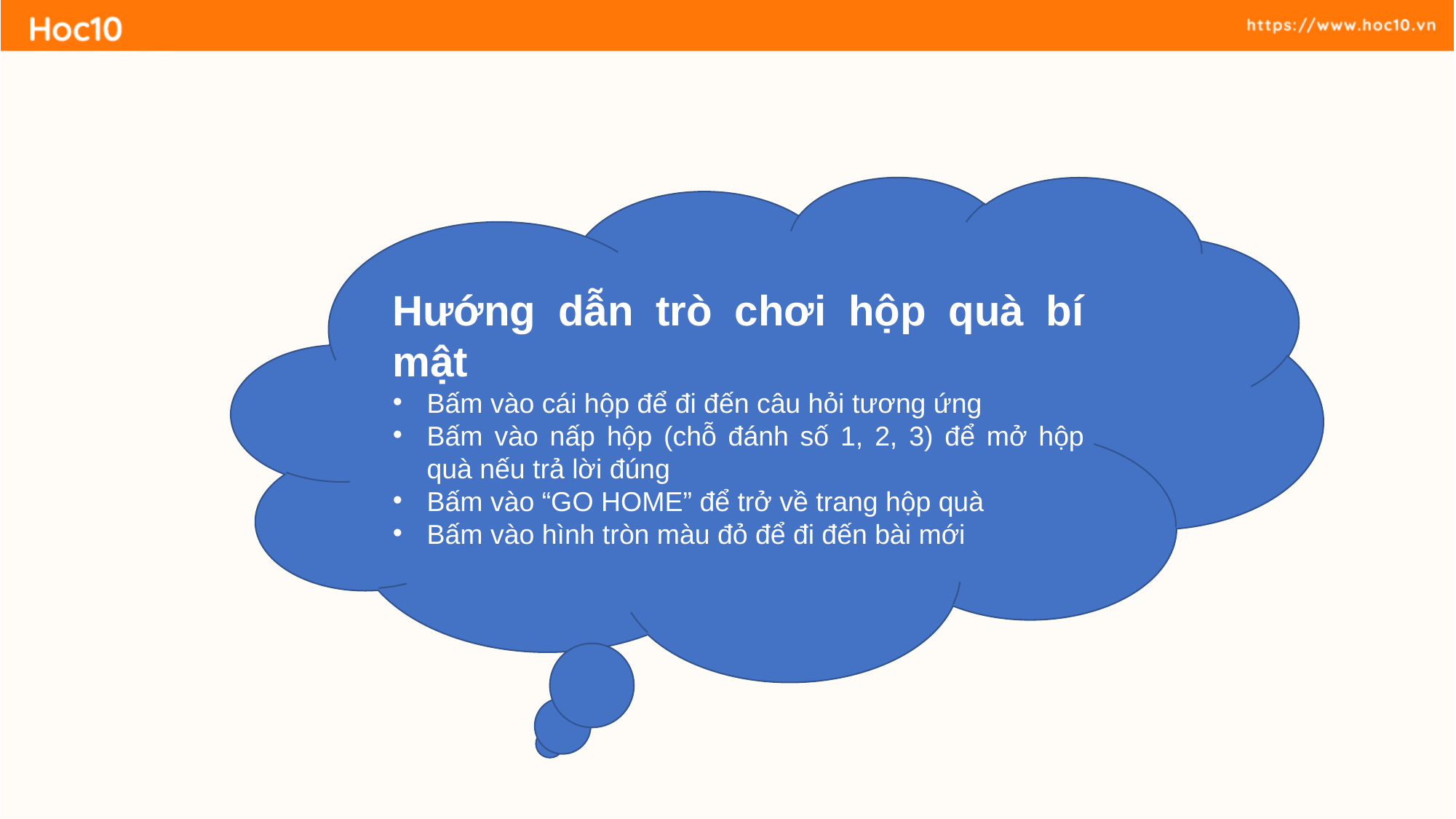

Hướng dẫn trò chơi hộp quà bí mật
Bấm vào cái hộp để đi đến câu hỏi tương ứng
Bấm vào nấp hộp (chỗ đánh số 1, 2, 3) để mở hộp quà nếu trả lời đúng
Bấm vào “GO HOME” để trở về trang hộp quà
Bấm vào hình tròn màu đỏ để đi đến bài mới